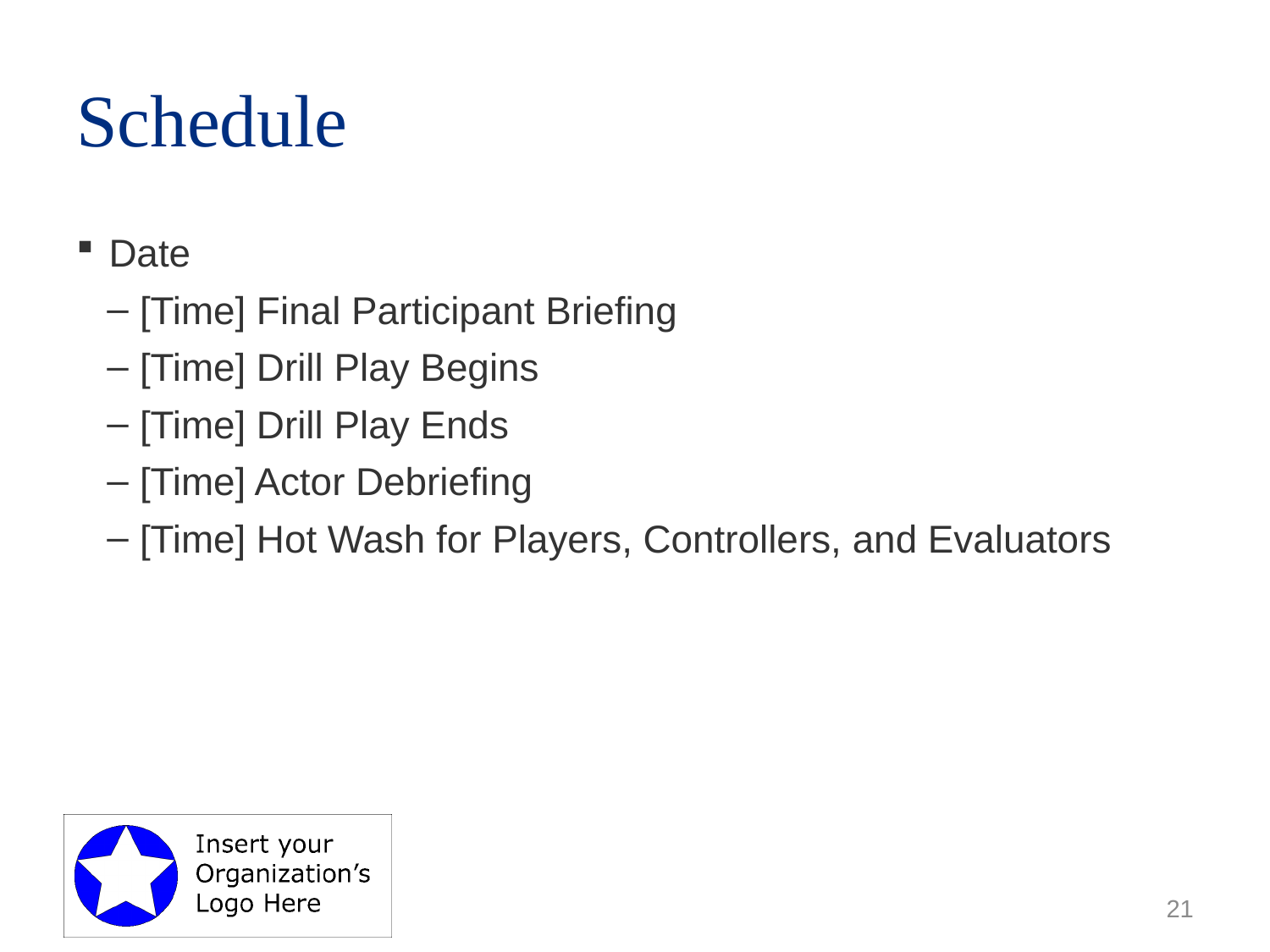

# Schedule
Date
[Time] Final Participant Briefing
[Time] Drill Play Begins
[Time] Drill Play Ends
[Time] Actor Debriefing
[Time] Hot Wash for Players, Controllers, and Evaluators

21